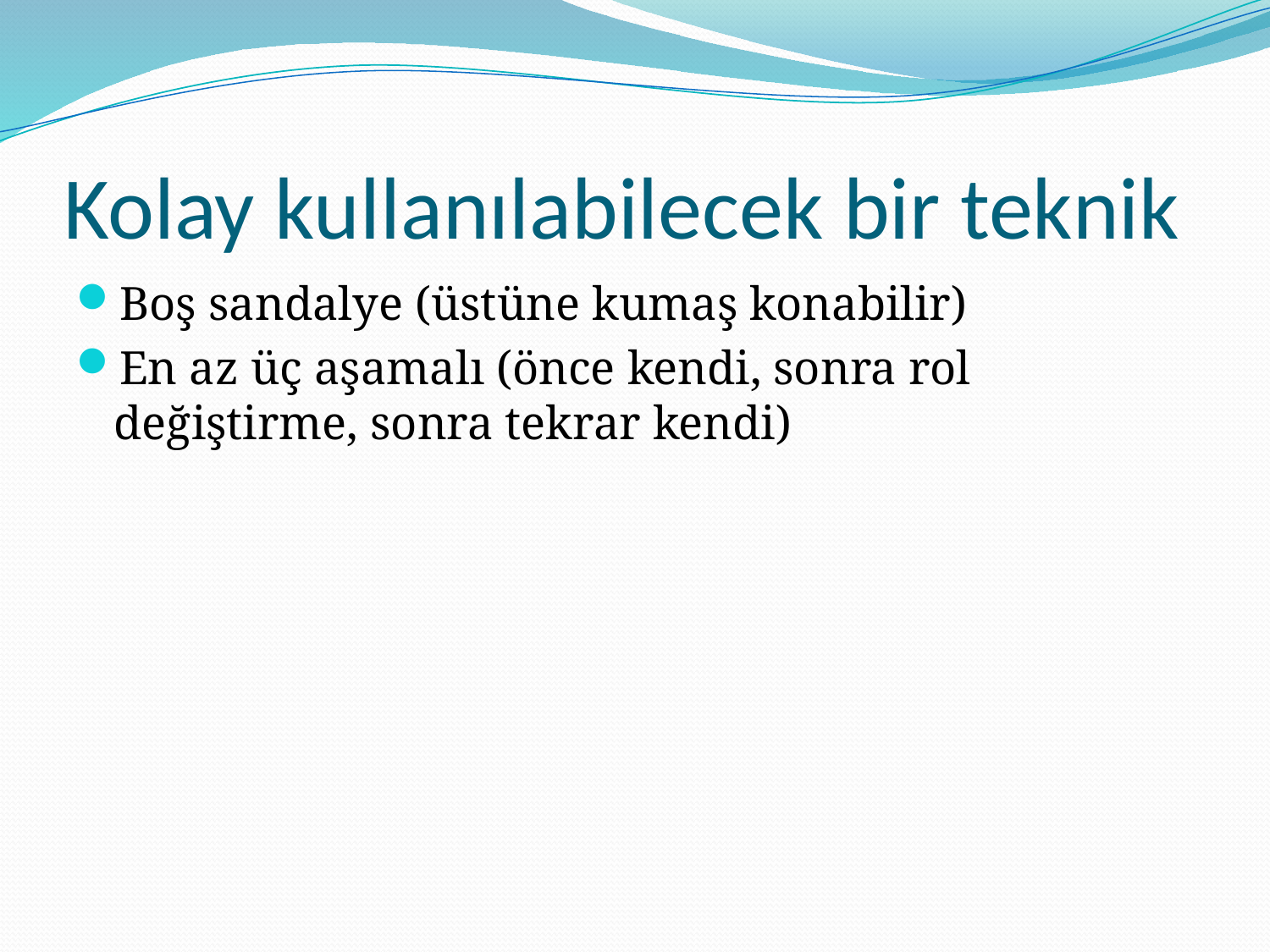

# Kolay kullanılabilecek bir teknik
Boş sandalye (üstüne kumaş konabilir)
En az üç aşamalı (önce kendi, sonra rol değiştirme, sonra tekrar kendi)